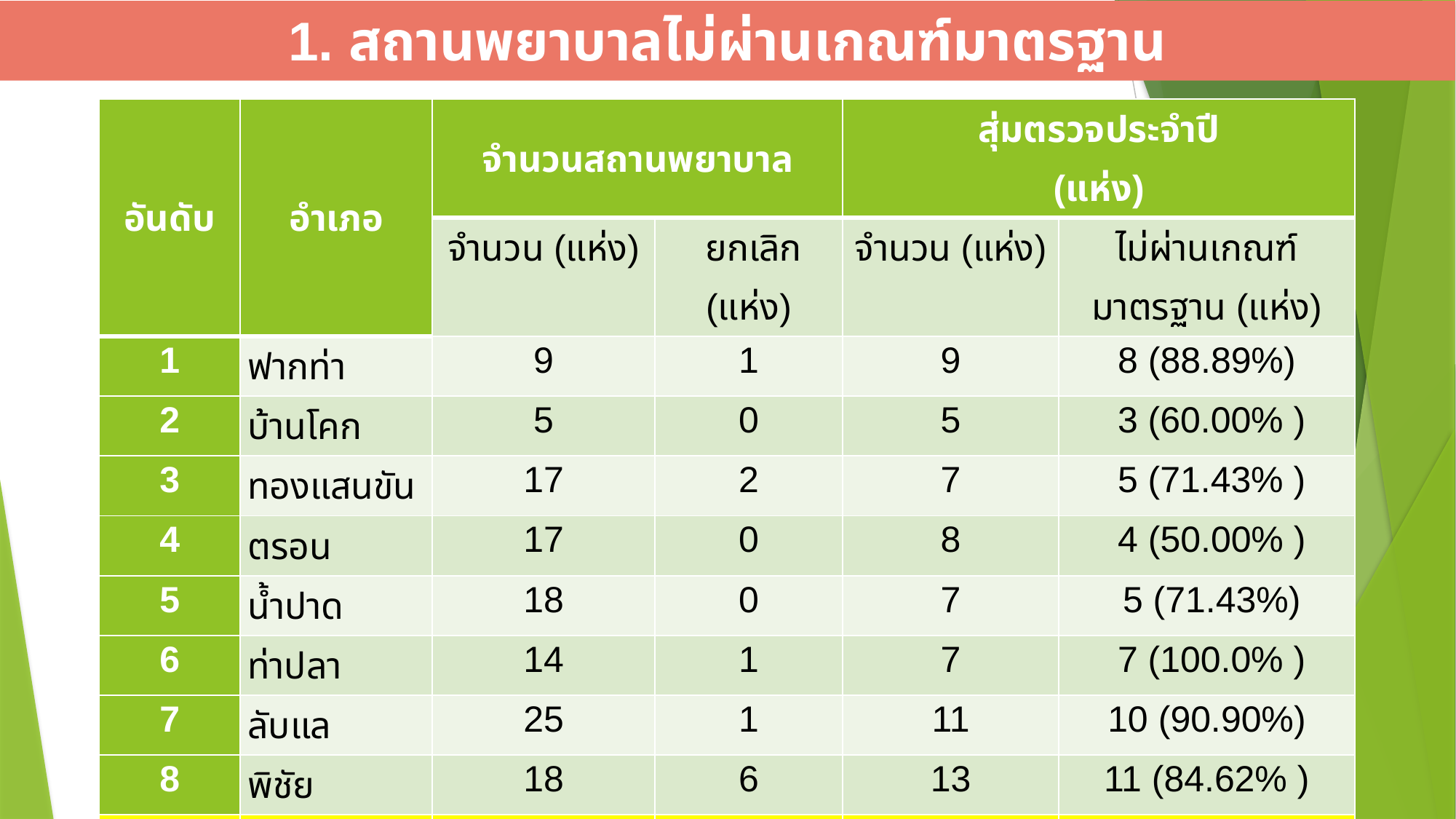

# 1. สถานพยาบาลไม่ผ่านเกณฑ์มาตรฐาน
| อันดับ | อำเภอ | จำนวนสถานพยาบาล |  | สุ่มตรวจประจำปี (แห่ง) |  |
| --- | --- | --- | --- | --- | --- |
|  |  | จำนวน (แห่ง) | ยกเลิก (แห่ง) | จำนวน (แห่ง) | ไม่ผ่านเกณฑ์มาตรฐาน (แห่ง) |
| 1 | ฟากท่า | 9 | 1 | 9 | 8 (88.89%) |
| 2 | บ้านโคก | 5 | 0 | 5 | 3 (60.00% ) |
| 3 | ทองแสนขัน | 17 | 2 | 7 | 5 (71.43% ) |
| 4 | ตรอน | 17 | 0 | 8 | 4 (50.00% ) |
| 5 | น้ำปาด | 18 | 0 | 7 | 5 (71.43%) |
| 6 | ท่าปลา | 14 | 1 | 7 | 7 (100.0% ) |
| 7 | ลับแล | 25 | 1 | 11 | 10 (90.90%) |
| 8 | พิชัย | 18 | 6 | 13 | 11 (84.62% ) |
| 9 | เมือง | 126 | 3 | 25 | 22 (88.00%) |
|  | รวม | 249 | 14 | 92 | 75 (81.52%) |